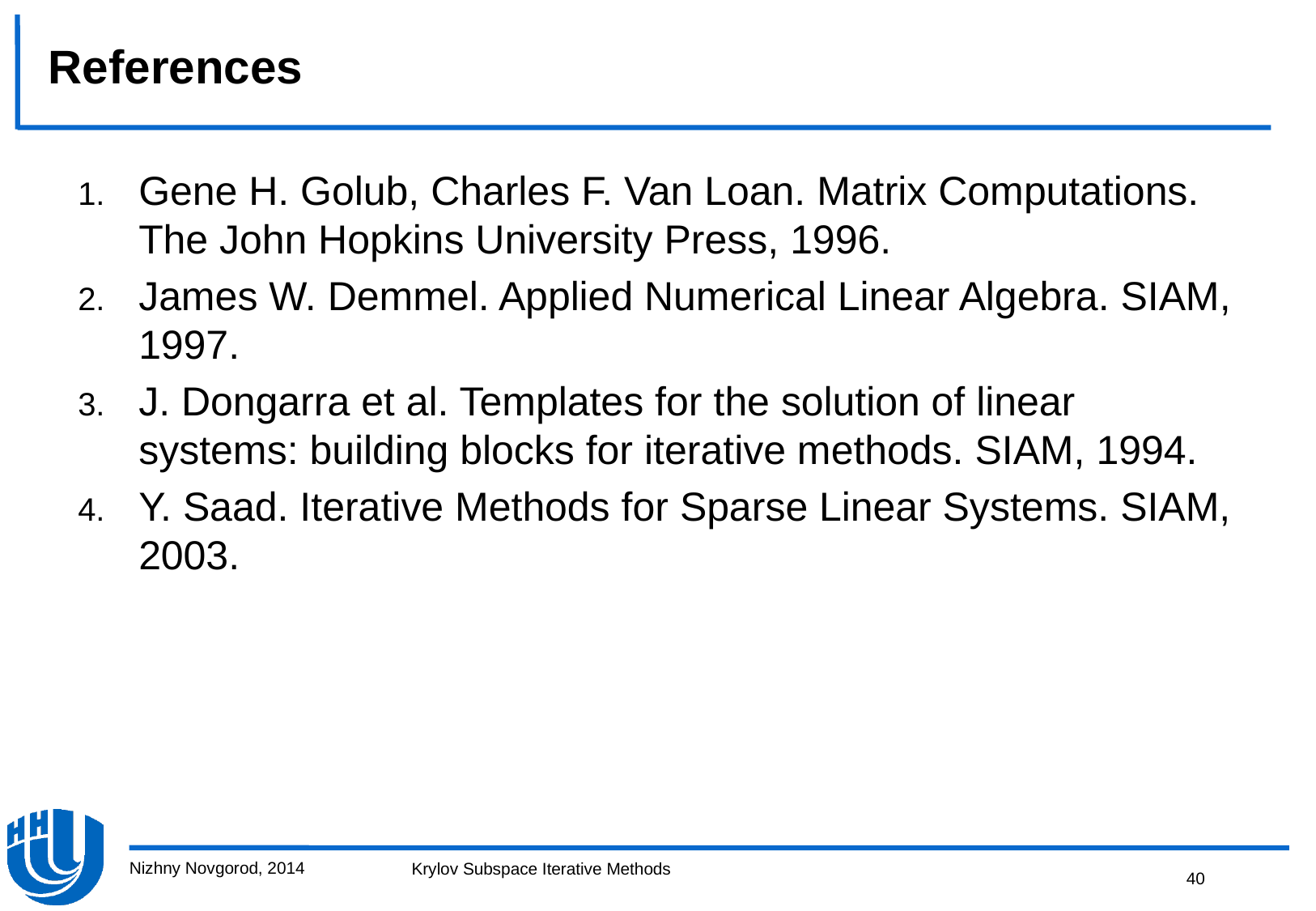

# References
Gene H. Golub, Charles F. Van Loan. Matrix Computations. The John Hopkins University Press, 1996.
James W. Demmel. Applied Numerical Linear Algebra. SIAM, 1997.
J. Dongarra et al. Templates for the solution of linear systems: building blocks for iterative methods. SIAM, 1994.
Y. Saad. Iterative Methods for Sparse Linear Systems. SIAM, 2003.

Nizhny Novgorod, 2014

40
Krylov Subspace Iterative Methods